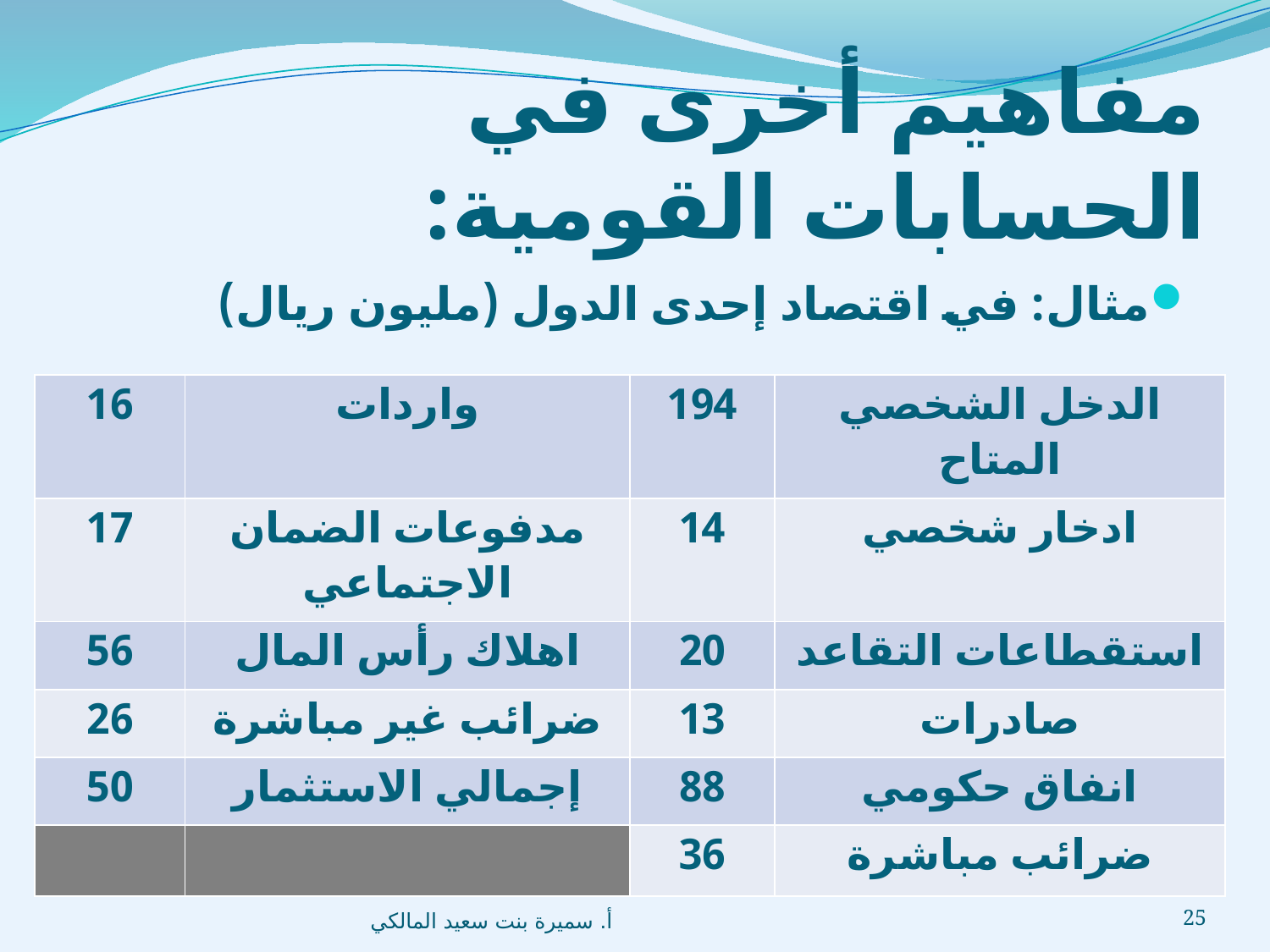

# مفاهيم أخرى في الحسابات القومية:
مثال: في اقتصاد إحدى الدول (مليون ريال)
| 16 | واردات | 194 | الدخل الشخصي المتاح |
| --- | --- | --- | --- |
| 17 | مدفوعات الضمان الاجتماعي | 14 | ادخار شخصي |
| 56 | اهلاك رأس المال | 20 | استقطاعات التقاعد |
| 26 | ضرائب غير مباشرة | 13 | صادرات |
| 50 | إجمالي الاستثمار | 88 | انفاق حكومي |
|  |  | 36 | ضرائب مباشرة |
أ. سميرة بنت سعيد المالكي
25